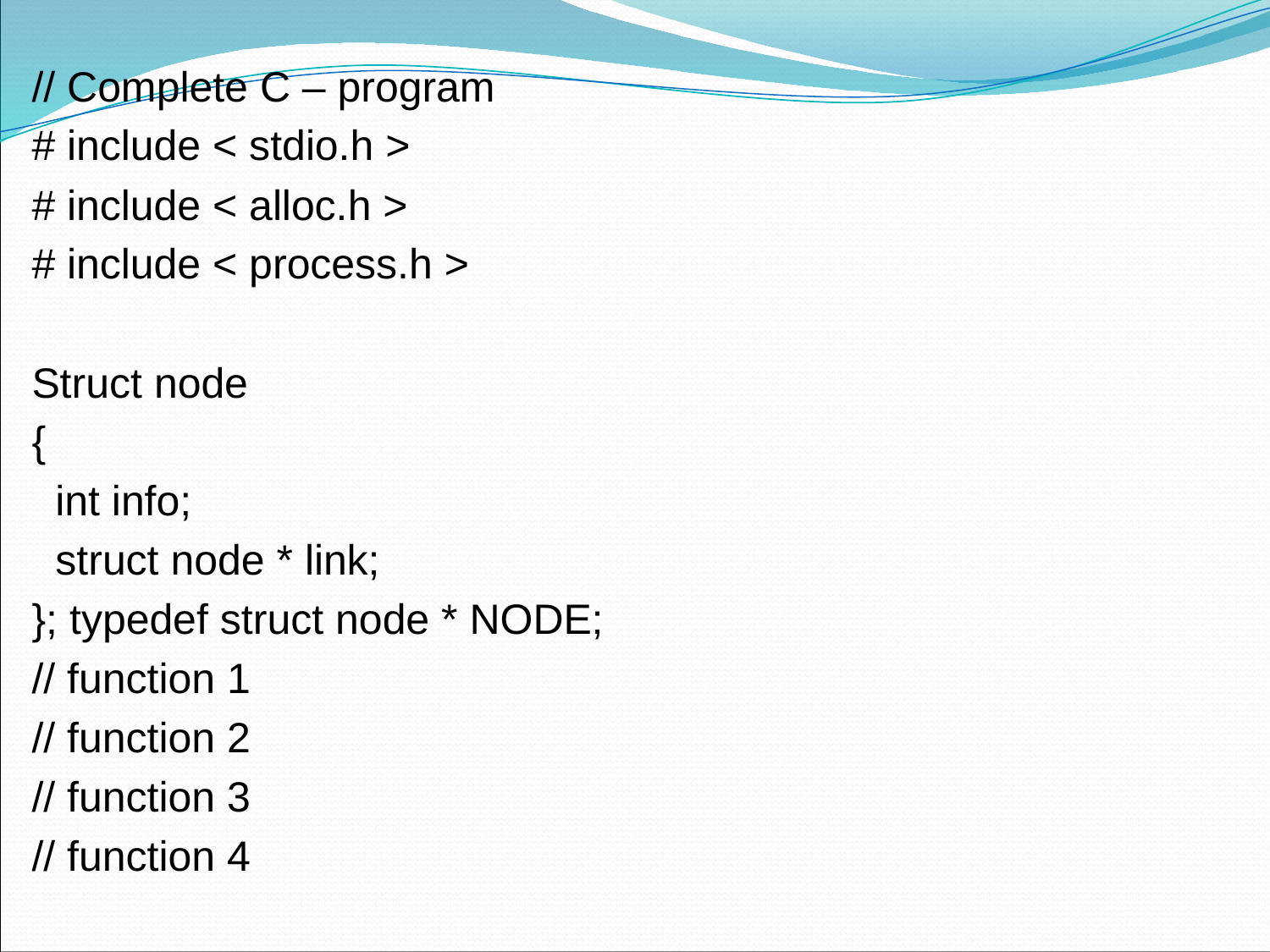

#
// Complete C – program
# include < stdio.h >
# include < alloc.h >
# include < process.h >

Struct node
{
  int info;
  struct node * link;
}; typedef struct node * NODE;
// function 1
// function 2
// function 3
// function 4